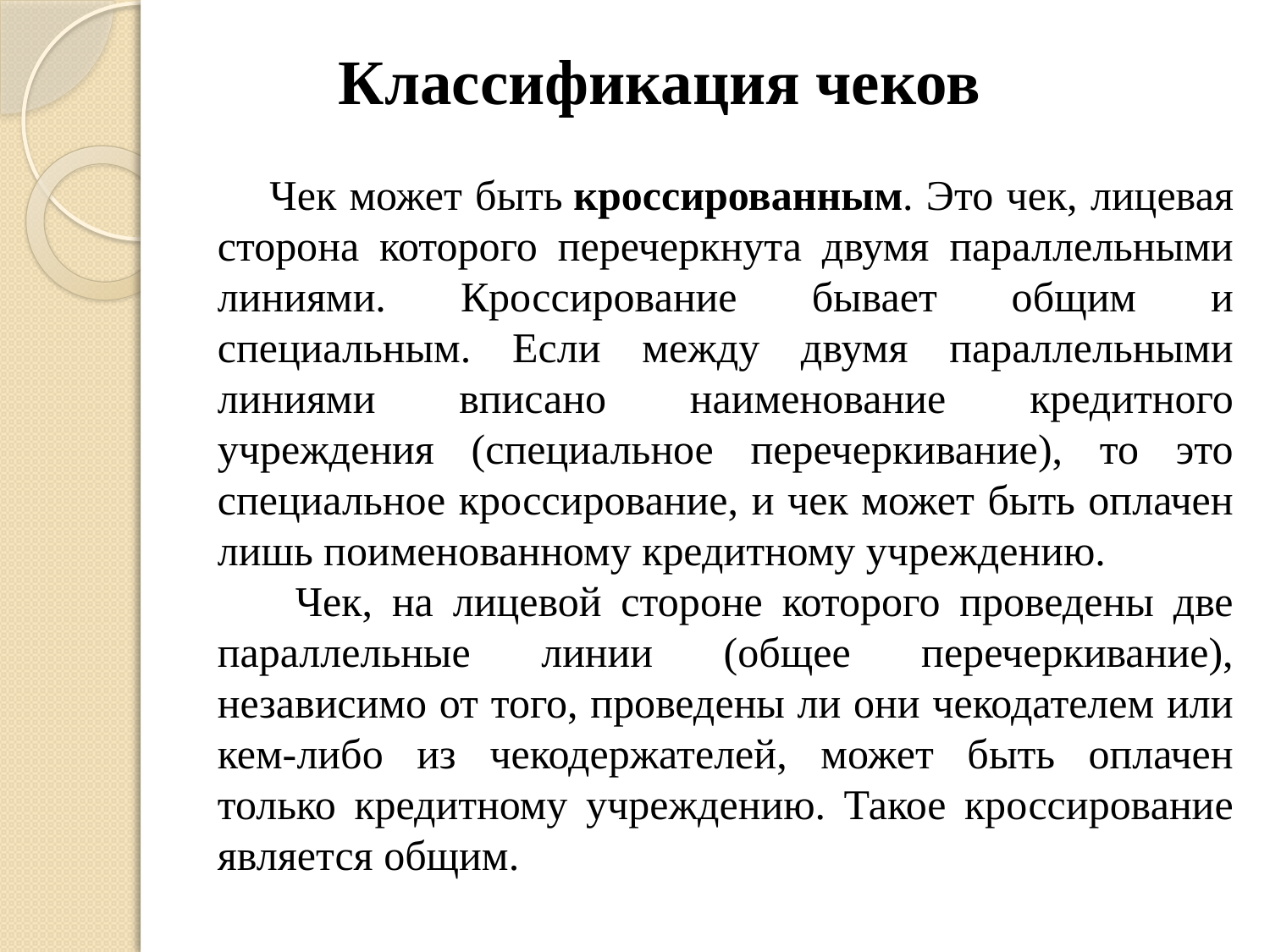

# Классификация чеков
    Чек может быть кроссированным. Это чек, лицевая сторона которого перечеркнута двумя параллельными линиями. Кроссирование бывает общим и специальным. Если между двумя параллельными линиями вписано наименование кредитного учреждения (специальное перечеркивание), то это специальное кроссирование, и чек может быть оплачен лишь поименованному кредитному учреждению.
    Чек, на лицевой стороне которого проведены две параллельные линии (общее перечеркивание), независимо от того, проведены ли они чекодателем или кем-либо из чекодержателей, может быть оплачен только кредитному учреждению. Такое кроссирование является общим.